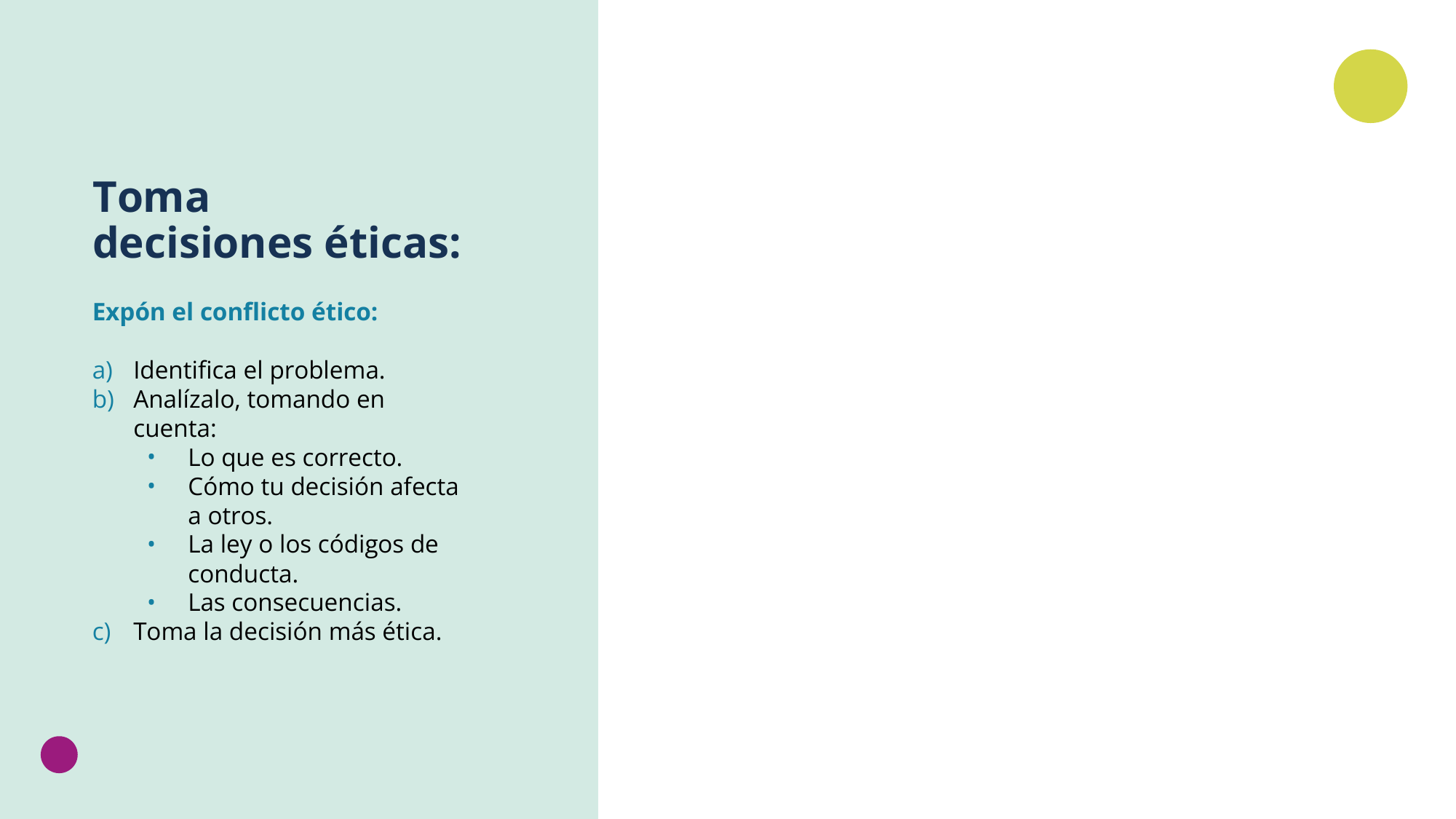

# Toma decisiones éticas:

Expón el conflicto ético:

Identifica el problema.
Analízalo, tomando en cuenta:
Lo que es correcto.
Cómo tu decisión afecta a otros.
La ley o los códigos de conducta.
Las consecuencias.
Toma la decisión más ética.